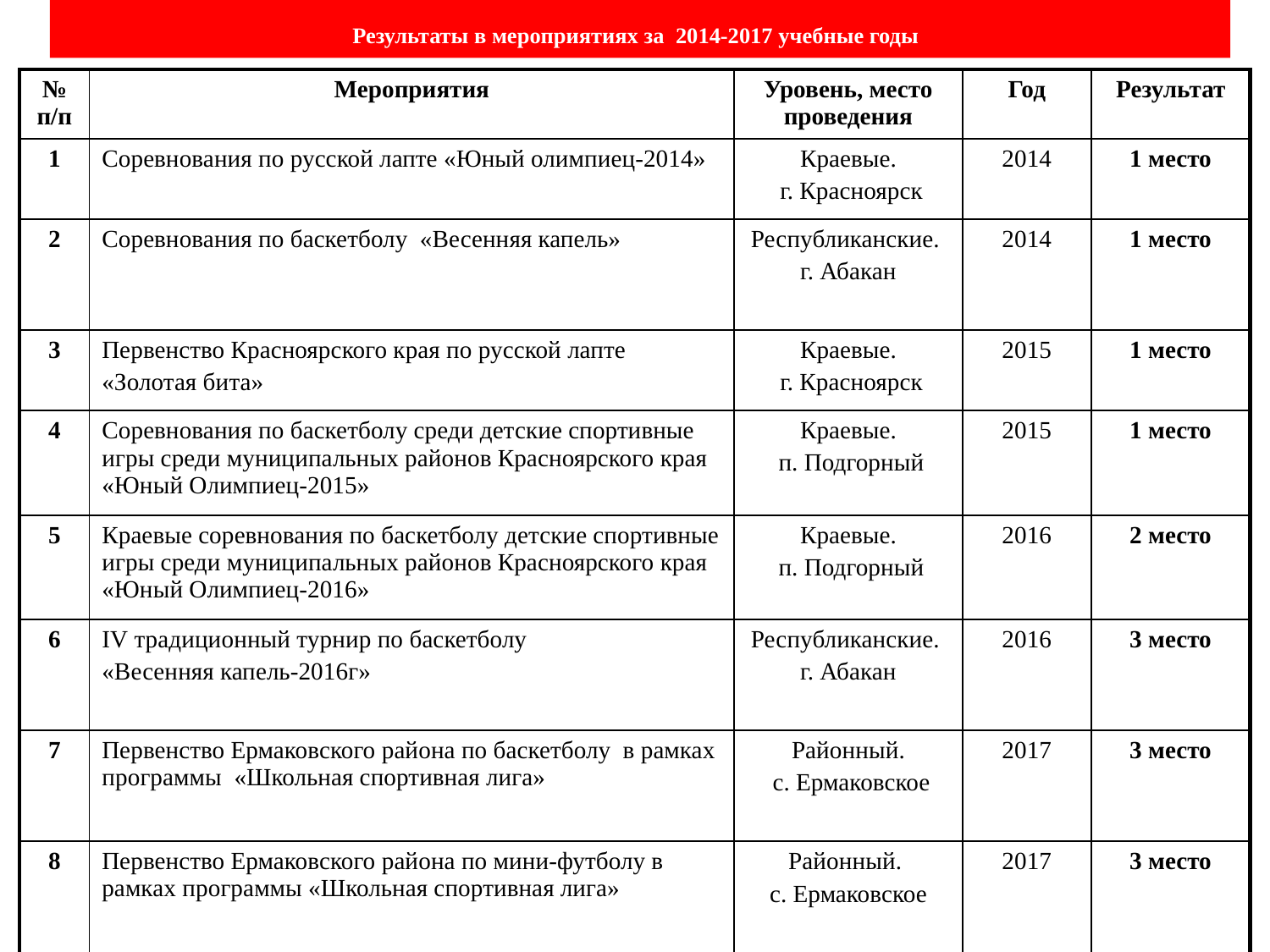

# Результаты в мероприятиях за  2014-2017 учебные годы
| № п/п | Мероприятия | Уровень, место проведения | Год | Результат |
| --- | --- | --- | --- | --- |
| 1 | Соревнования по русской лапте «Юный олимпиец-2014» | Краевые. г. Красноярск | 2014 | 1 место |
| 2 | Соревнования по баскетболу «Весенняя капель» | Республиканские. г. Абакан | 2014 | 1 место |
| 3 | Первенство Красноярского края по русской лапте «Золотая бита» | Краевые. г. Красноярск | 2015 | 1 место |
| 4 | Соревнования по баскетболу среди детские спортивные игры среди муниципальных районов Красноярского края «Юный Олимпиец-2015» | Краевые. п. Подгорный | 2015 | 1 место |
| 5 | Краевые соревнования по баскетболу детские спортивные игры среди муниципальных районов Красноярского края «Юный Олимпиец-2016» | Краевые. п. Подгорный | 2016 | 2 место |
| 6 | IV традиционный турнир по баскетболу «Весенняя капель-2016г» | Республиканские. г. Абакан | 2016 | 3 место |
| 7 | Первенство Ермаковского района по баскетболу в рамках программы «Школьная спортивная лига» | Районный. с. Ермаковское | 2017 | 3 место |
| 8 | Первенство Ермаковского района по мини-футболу в рамках программы «Школьная спортивная лига» | Районный. с. Ермаковское | 2017 | 3 место |